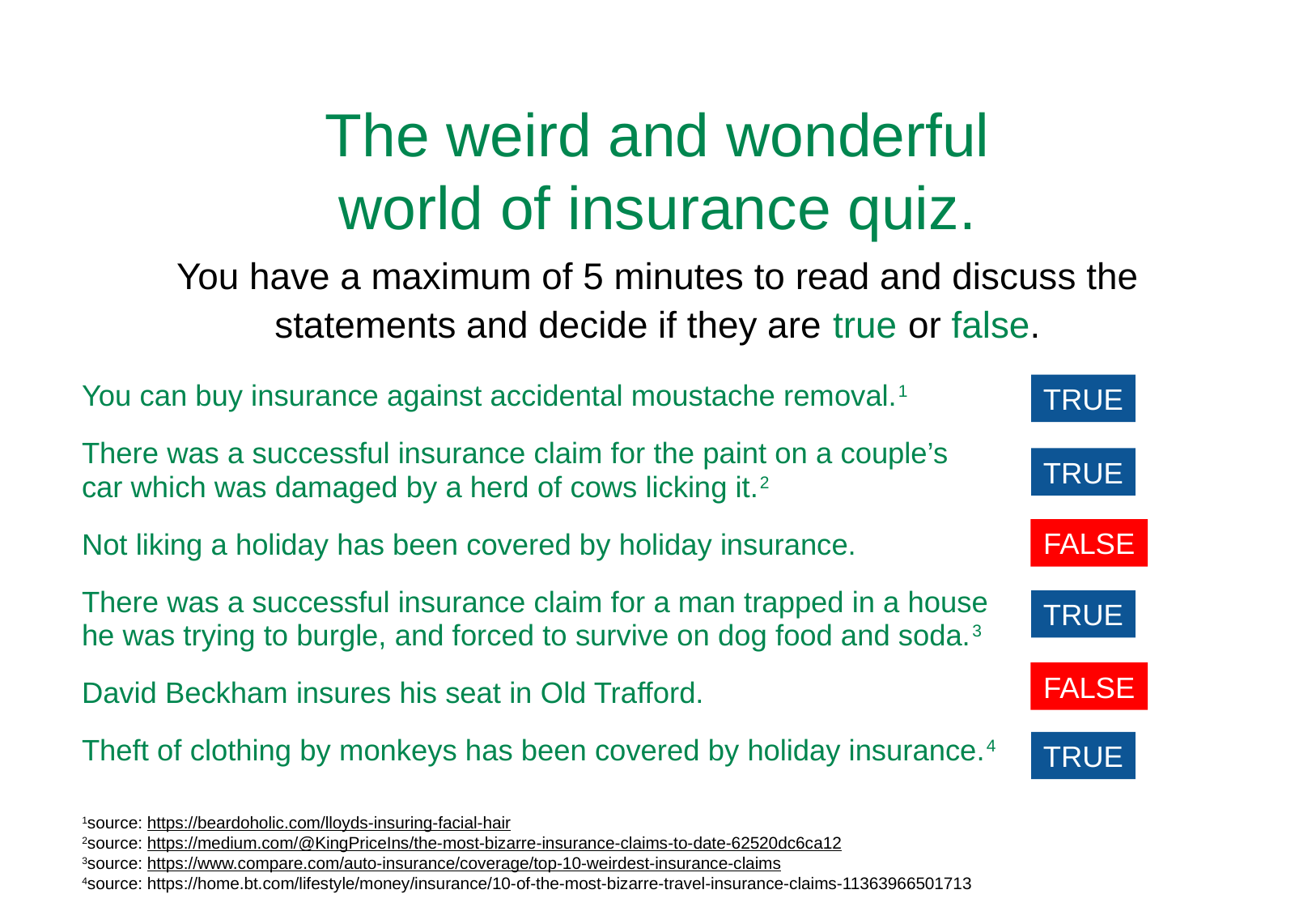

# The weird and wonderful world of insurance quiz.
You have a maximum of 5 minutes to read and discuss the statements and decide if they are true or false.
TRUE
You can buy insurance against accidental moustache removal.1
There was a successful insurance claim for the paint on a couple’s
car which was damaged by a herd of cows licking it.2
Not liking a holiday has been covered by holiday insurance.
There was a successful insurance claim for a man trapped in a house he was trying to burgle, and forced to survive on dog food and soda.3
David Beckham insures his seat in Old Trafford.
Theft of clothing by monkeys has been covered by holiday insurance.4
TRUE
FALSE
TRUE
FALSE
TRUE
1source: https://beardoholic.com/lloyds-insuring-facial-hair
2source: https://medium.com/@KingPriceIns/the-most-bizarre-insurance-claims-to-date-62520dc6ca12
3source: https://www.compare.com/auto-insurance/coverage/top-10-weirdest-insurance-claims
4source: https://home.bt.com/lifestyle/money/insurance/10-of-the-most-bizarre-travel-insurance-claims-11363966501713